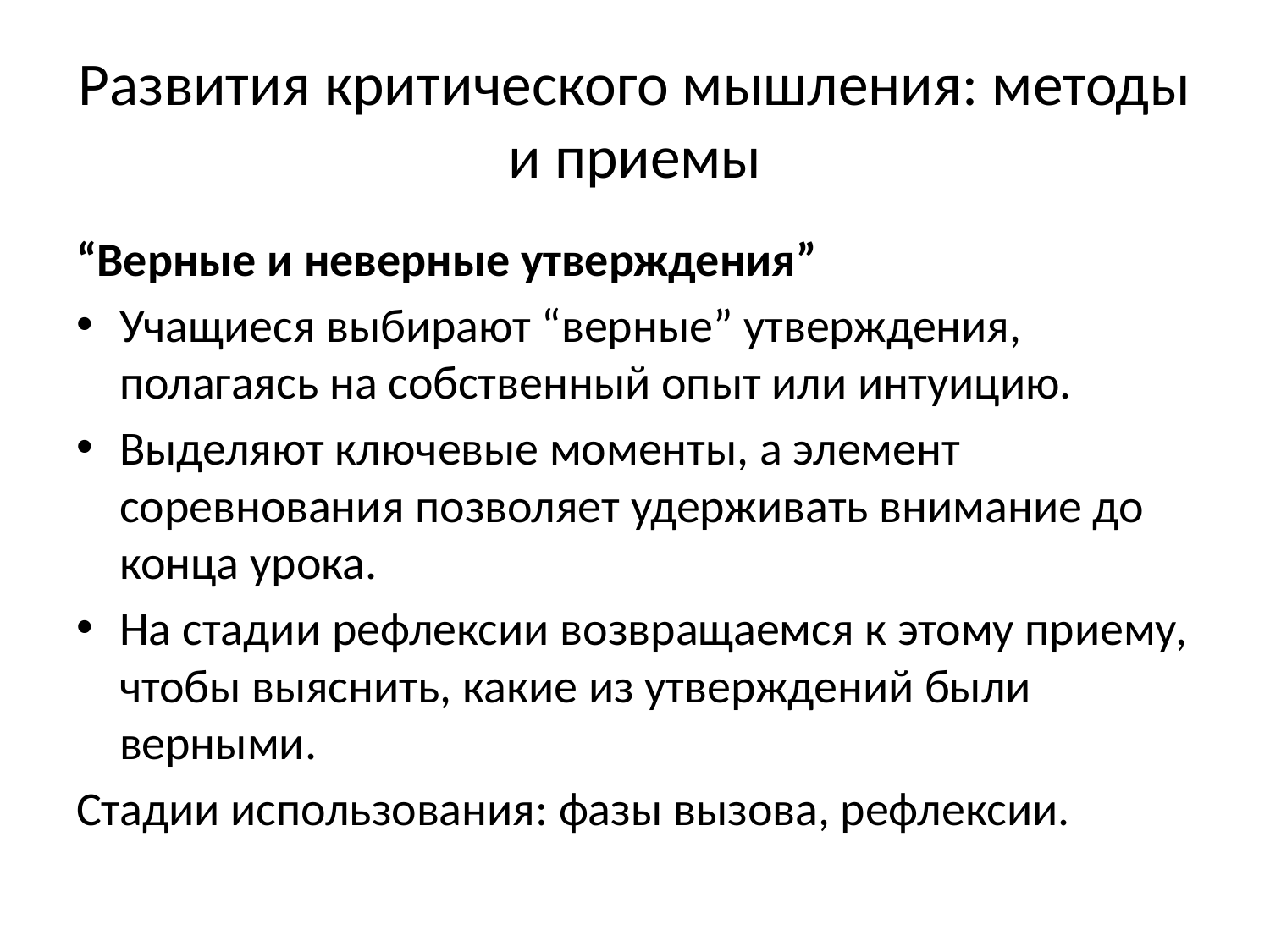

# Развития критического мышления: методы и приемы
“Верные и неверные утверждения”
Учащиеся выбирают “верные” утверждения, полагаясь на собственный опыт или интуицию.
Выделяют ключевые моменты, а элемент соревнования позволяет удерживать внимание до конца урока.
На стадии рефлексии возвращаемся к этому приему, чтобы выяснить, какие из утверждений были верными.
Стадии использования: фазы вызова, рефлексии.